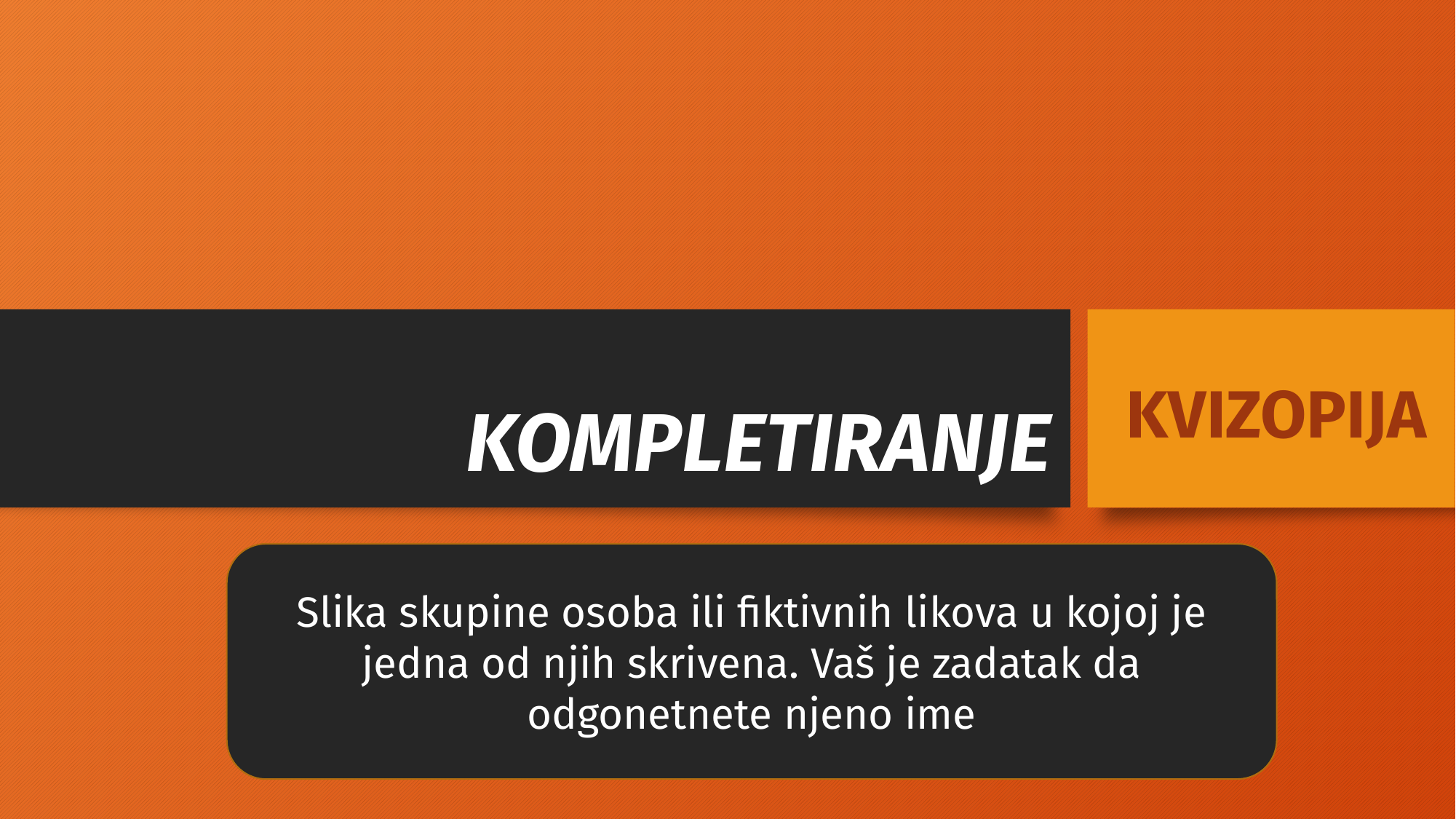

# KOMPLETIRANJE
KVIZOPIJA
Slika skupine osoba ili fiktivnih likova u kojoj je jedna od njih skrivena. Vaš je zadatak da odgonetnete njeno ime